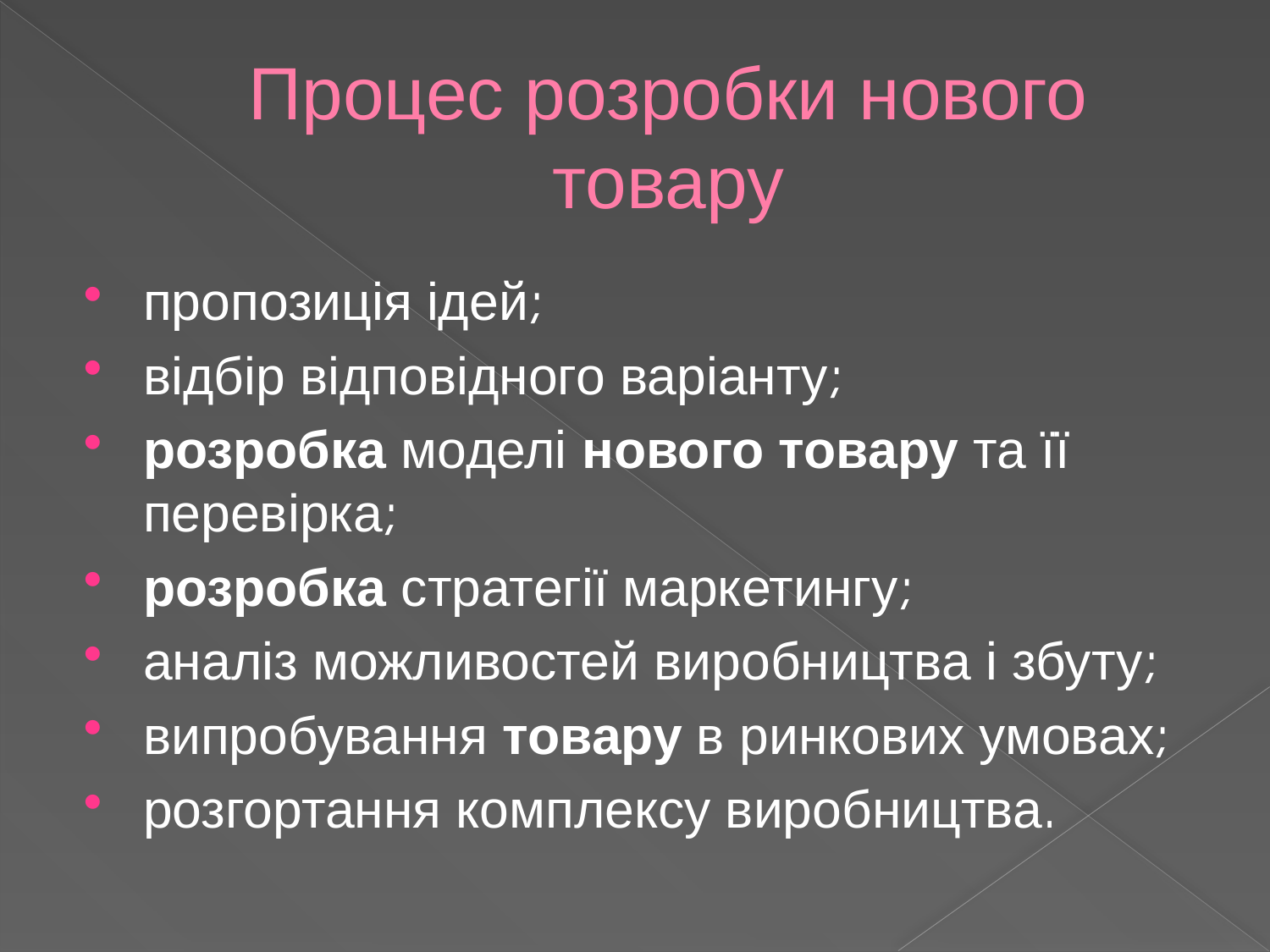

# Процес розробки нового товару
пропозиція ідей;
відбір відповідного варіанту;
розробка моделі нового товару та її перевірка;
розробка стратегії маркетингу;
аналіз можливостей виробництва і збуту;
випробування товару в ринкових умовах;
розгортання комплексу виробництва.